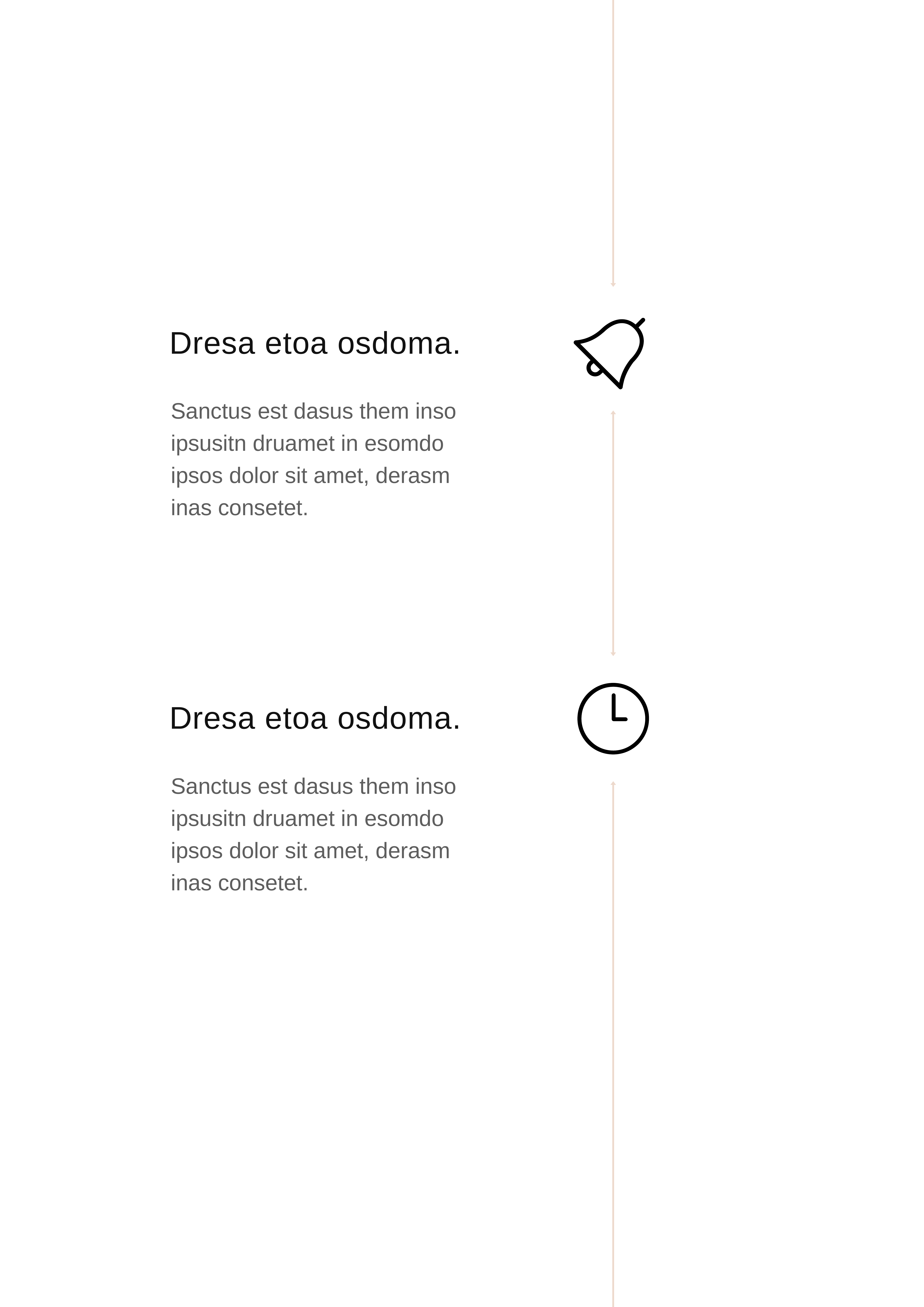

Dresa etoa osdoma.

Sanctus est dasus them inso ipsusitn druamet in esomdo ipsos dolor sit amet, derasm inas consetet.

Dresa etoa osdoma.
Sanctus est dasus them inso ipsusitn druamet in esomdo ipsos dolor sit amet, derasm inas consetet.